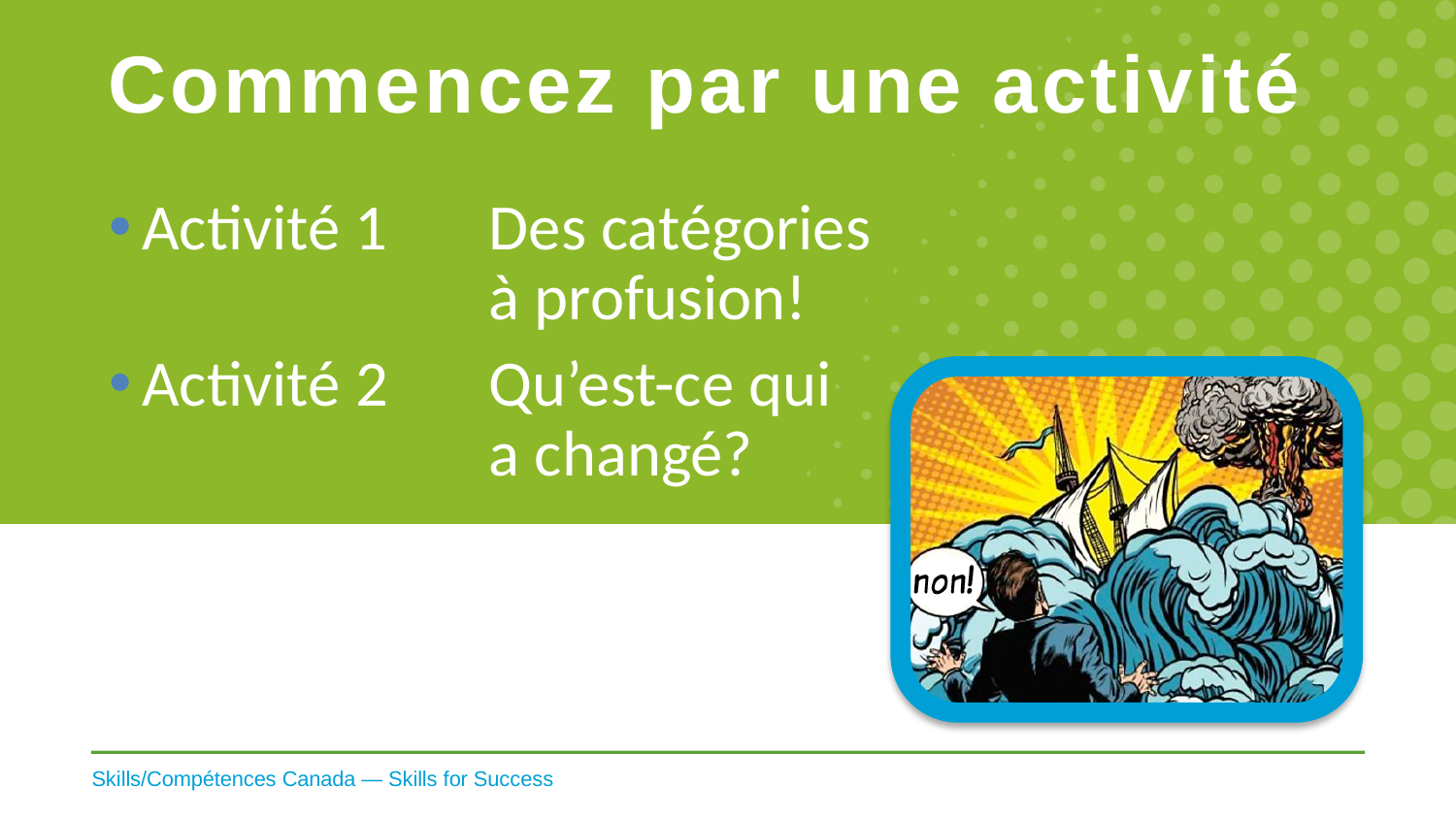

# Commencez par une activité
Activité 1	Des catégories
	à profusion!
Activité 2	Qu’est-ce qui
	a changé?